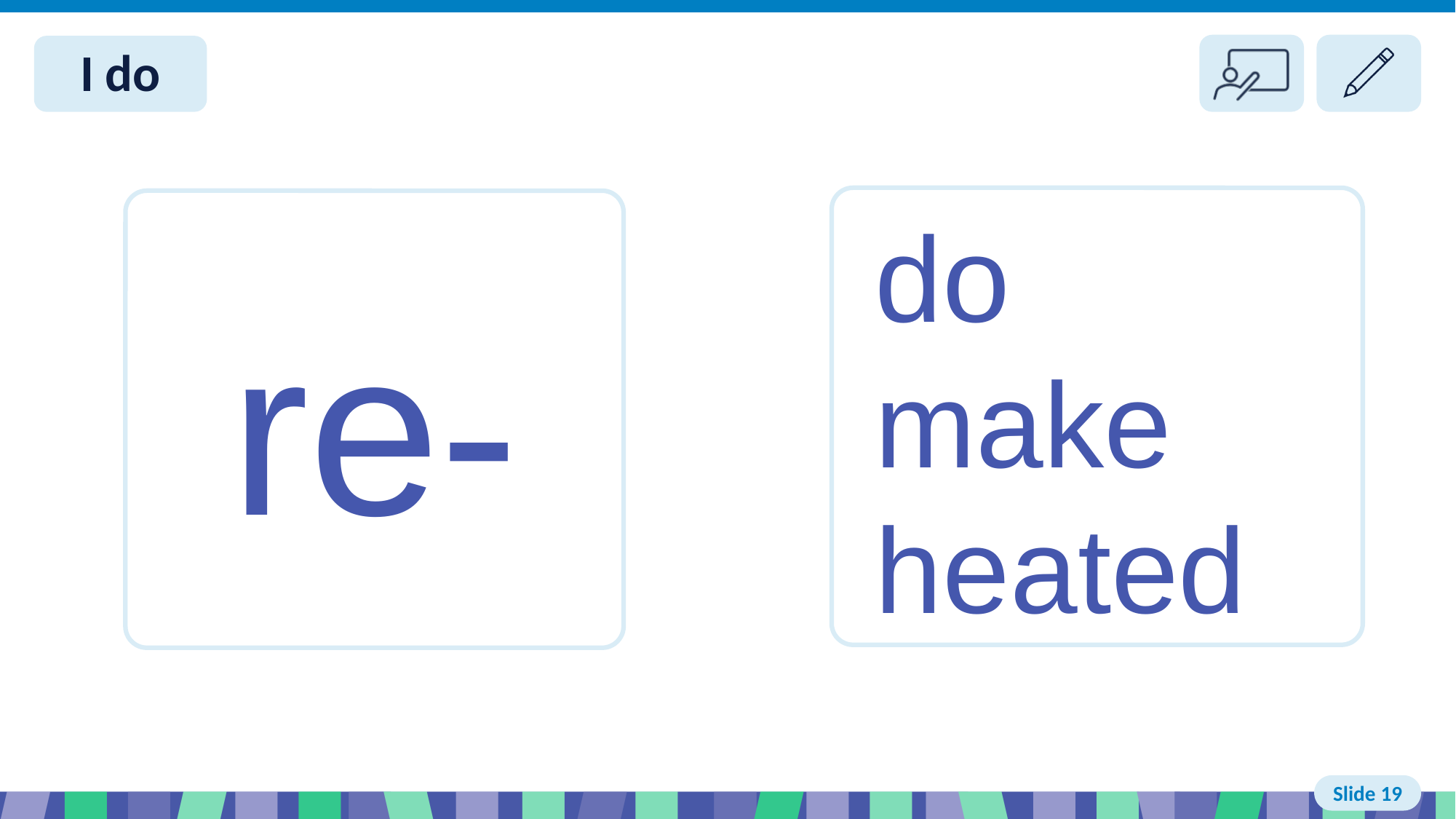

Slide 19 I do

do
make
heated
re-